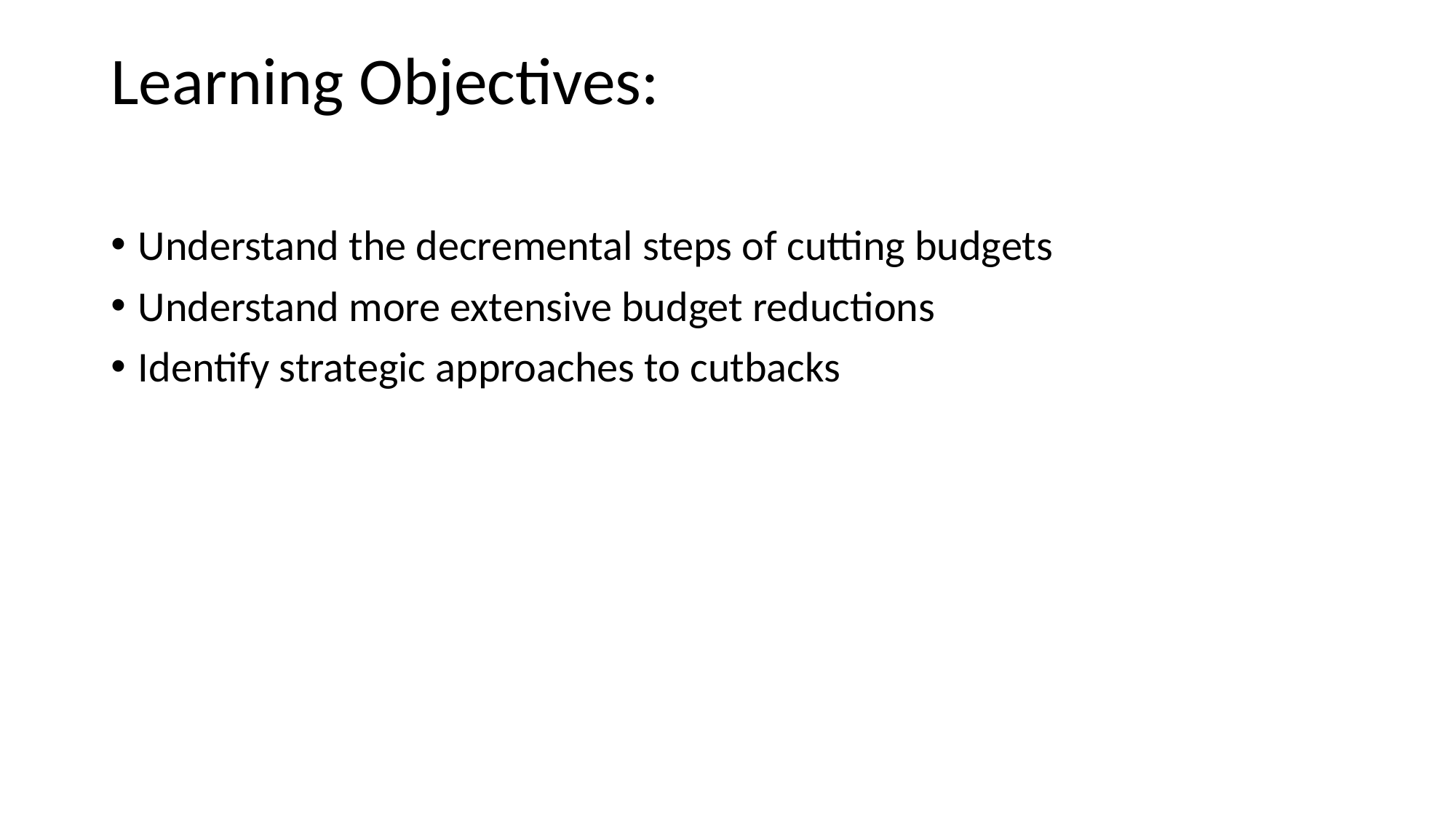

# Learning Objectives:
Understand the decremental steps of cutting budgets
Understand more extensive budget reductions
Identify strategic approaches to cutbacks